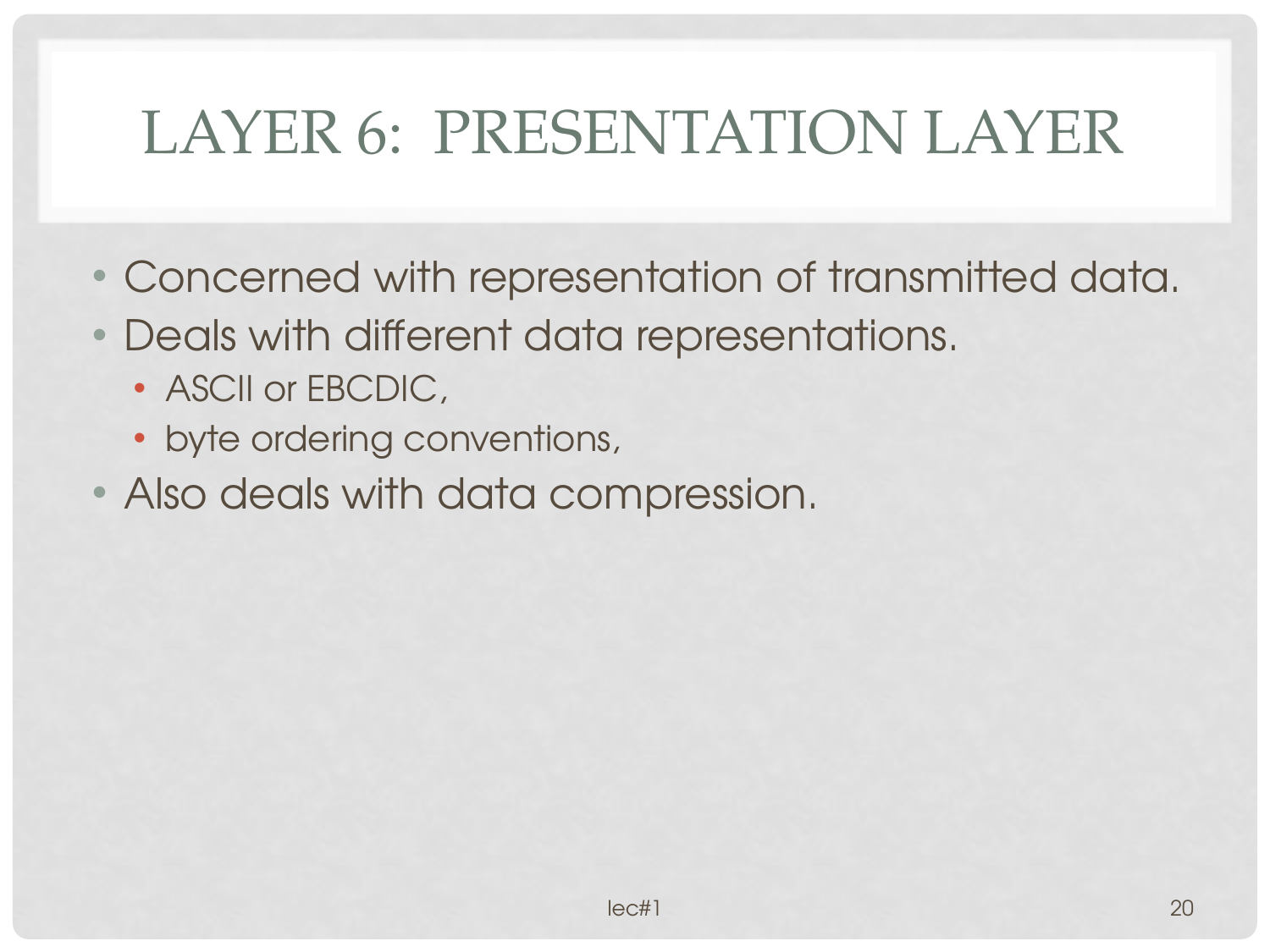

# Layer 6:  Presentation Layer
Concerned with representation of transmitted data.
Deals with different data representations.
ASCII or EBCDIC,
byte ordering conventions,
Also deals with data compression.

lec#1
20